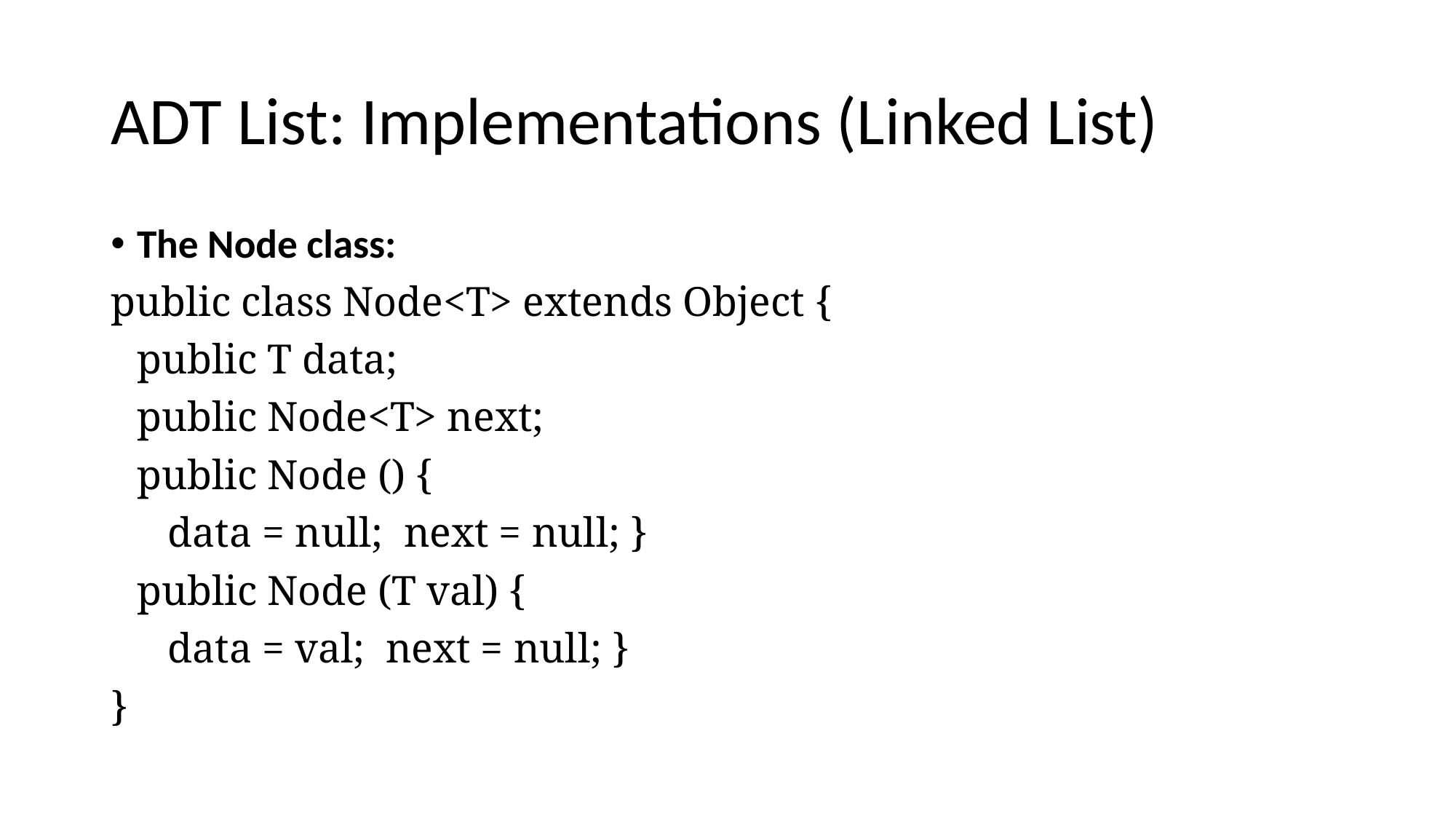

# ADT List: Implementations (Linked List)
The Node class:
public class Node<T> extends Object {
	public T data;
	public Node<T> next;
	public Node () {
	   data = null;  next = null; }
	public Node (T val) {
	   data = val;  next = null; }
}